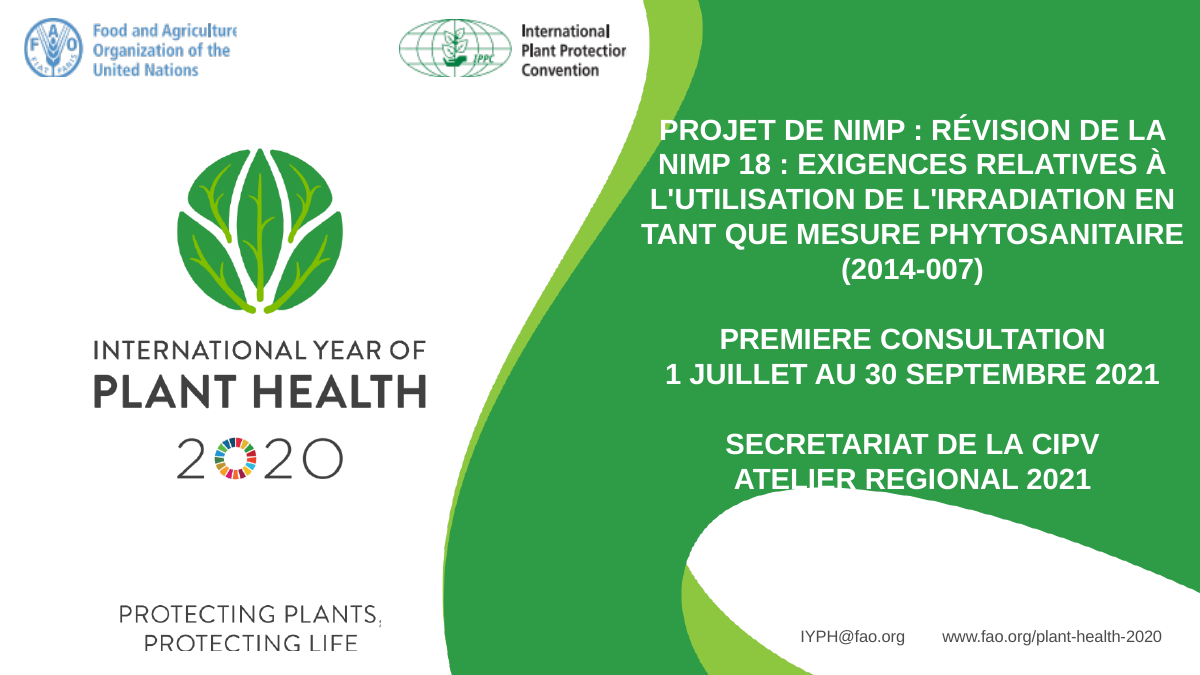

# PROJET DE NIMP : Révision de la NIMP 18 : Exigences relatives à l'utilisation de l'irradiation en tant que mesure phytosanitaire (2014-007) PREMIERE consultation 1 JuILLET AU 30 SeptembrE 2021 Secretariat DE LA CIPV ATELIER Regional 2021